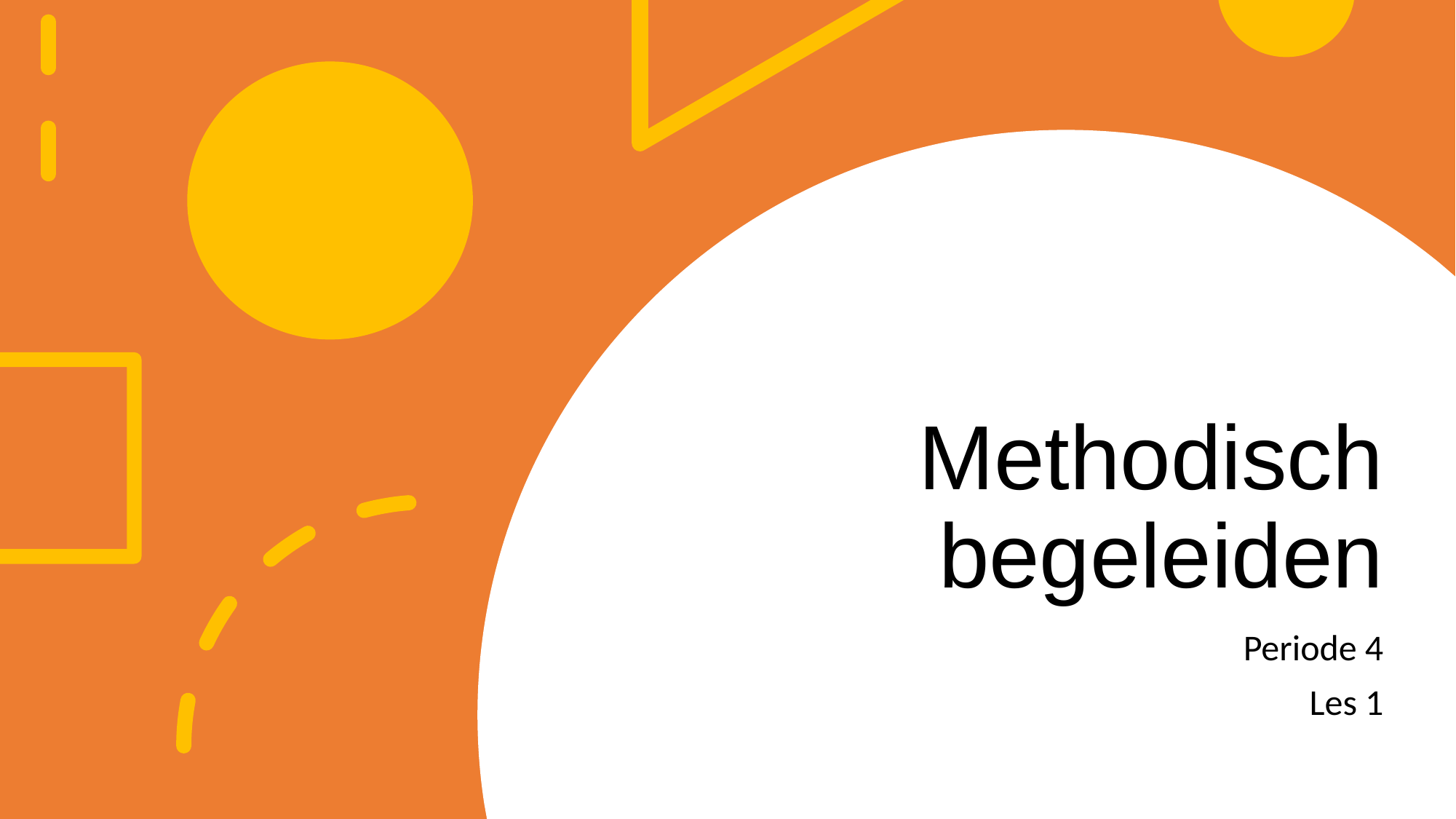

# Methodisch begeleiden

Periode 4
Les 1